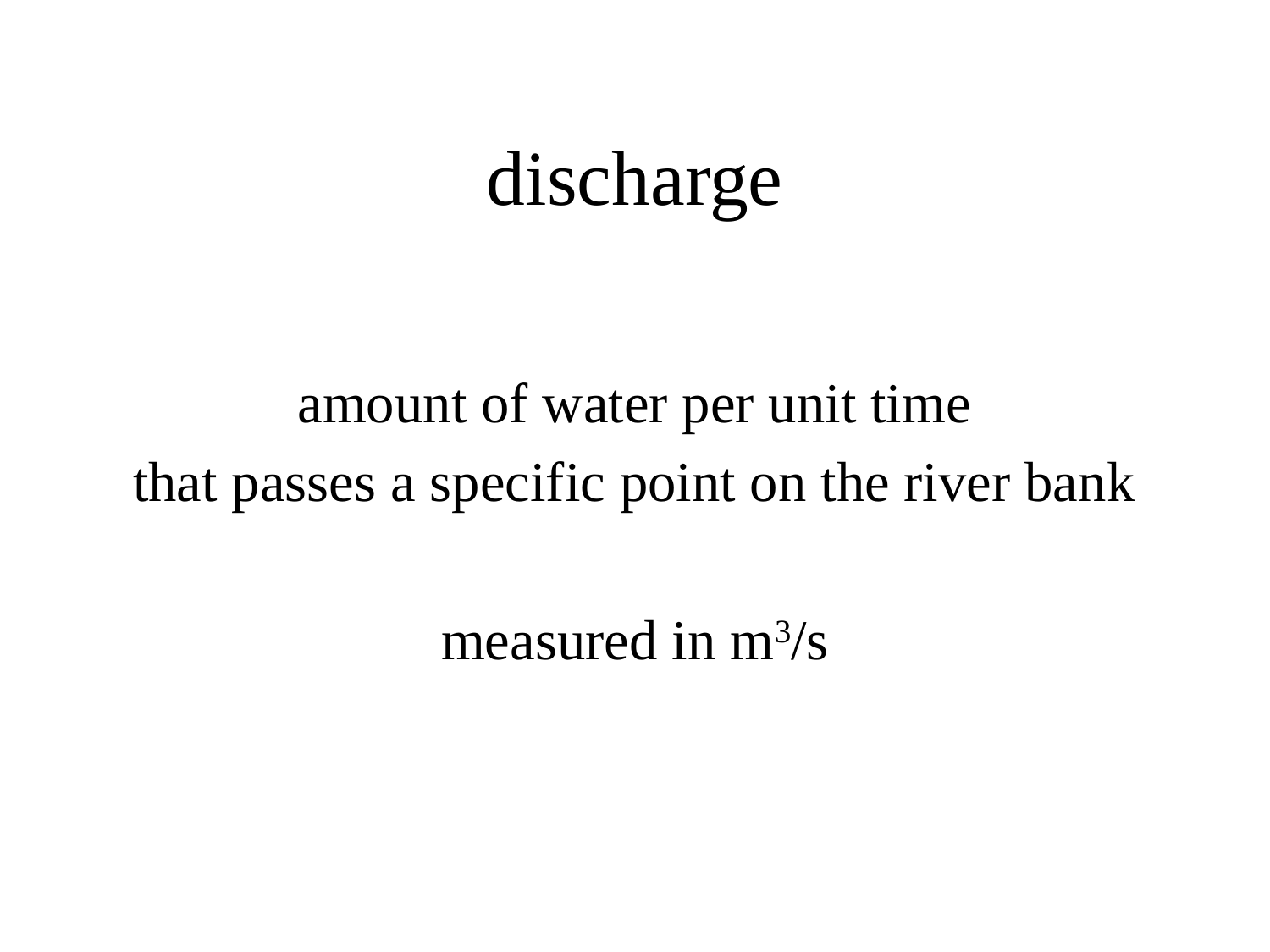

# discharge
amount of water per unit time
that passes a specific point on the river bank

measured in m3/s